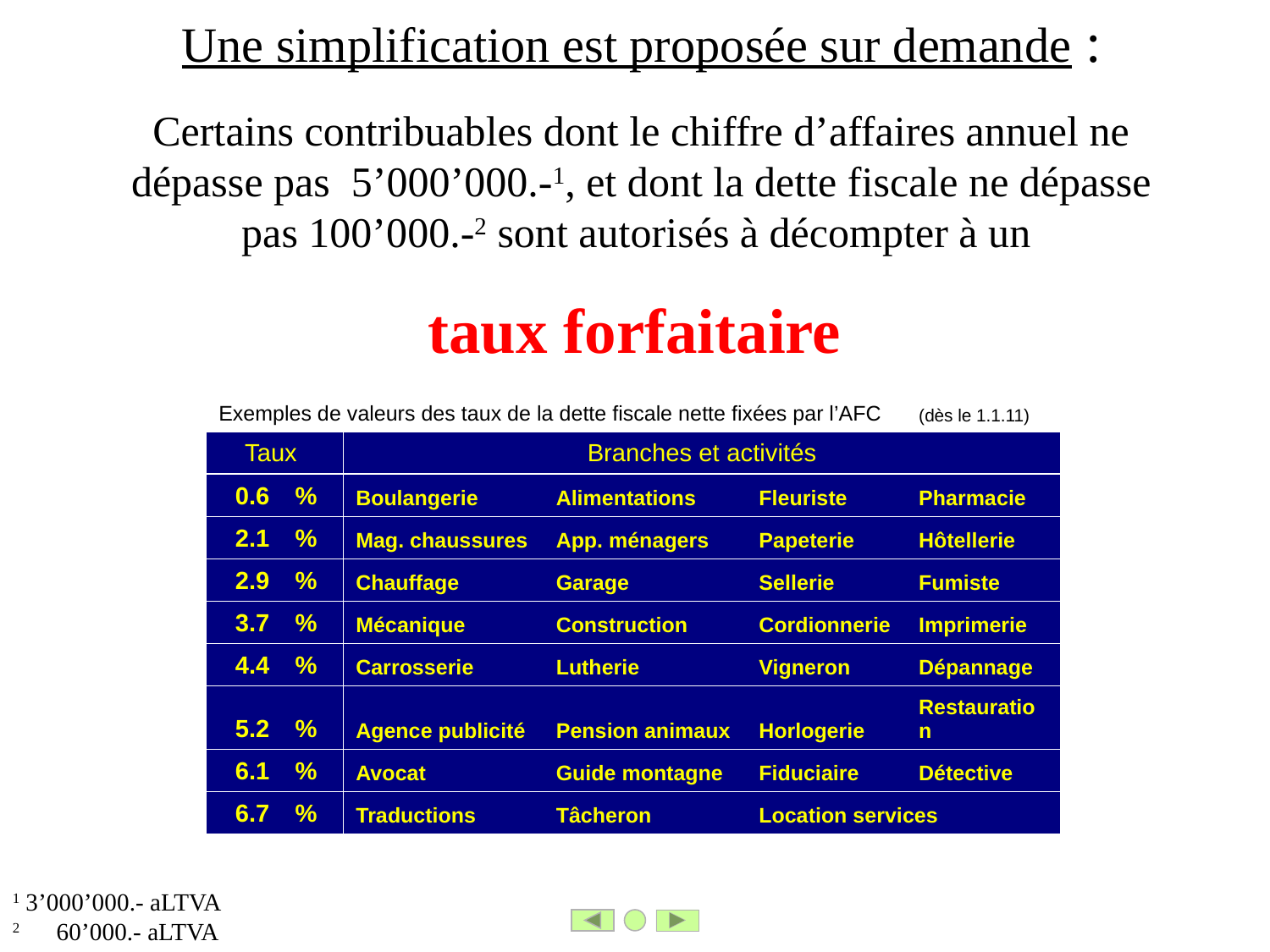

Une simplification est proposée sur demande :

Certains contribuables dont le chiffre d’affaires annuel ne
dépasse pas  5’000’000.-1, et dont la dette fiscale ne dépasse
pas 100’000.-2 sont autorisés à décompter à un

taux forfaitaire

| Exemples de valeurs des taux de la dette fiscale nette fixées par l’AFC |  |  |  |  | (dès le 1.1.11) |
| --- | --- | --- | --- | --- | --- |
| Taux |  | Branches et activités |  |  |  |
| 0.6 | % | Boulangerie | Alimentations | Fleuriste | Pharmacie |
| 2.1 | % | Mag. chaussures | App. ménagers | Papeterie | Hôtellerie |
| 2.9 | % | Chauffage | Garage | Sellerie | Fumiste |
| 3.7 | % | Mécanique | Construction | Cordionnerie | Imprimerie |
| 4.4 | % | Carrosserie | Lutherie | Vigneron | Dépannage |
| 5.2 | % | Agence publicité | Pension animaux | Horlogerie | Restauration |
| 6.1 | % | Avocat | Guide montagne | Fiduciaire | Détective |
| 6.7 | % | Traductions | Tâcheron | Location services |  |
1 3’000’000.- aLTVA
2      60’000.- aLTVA